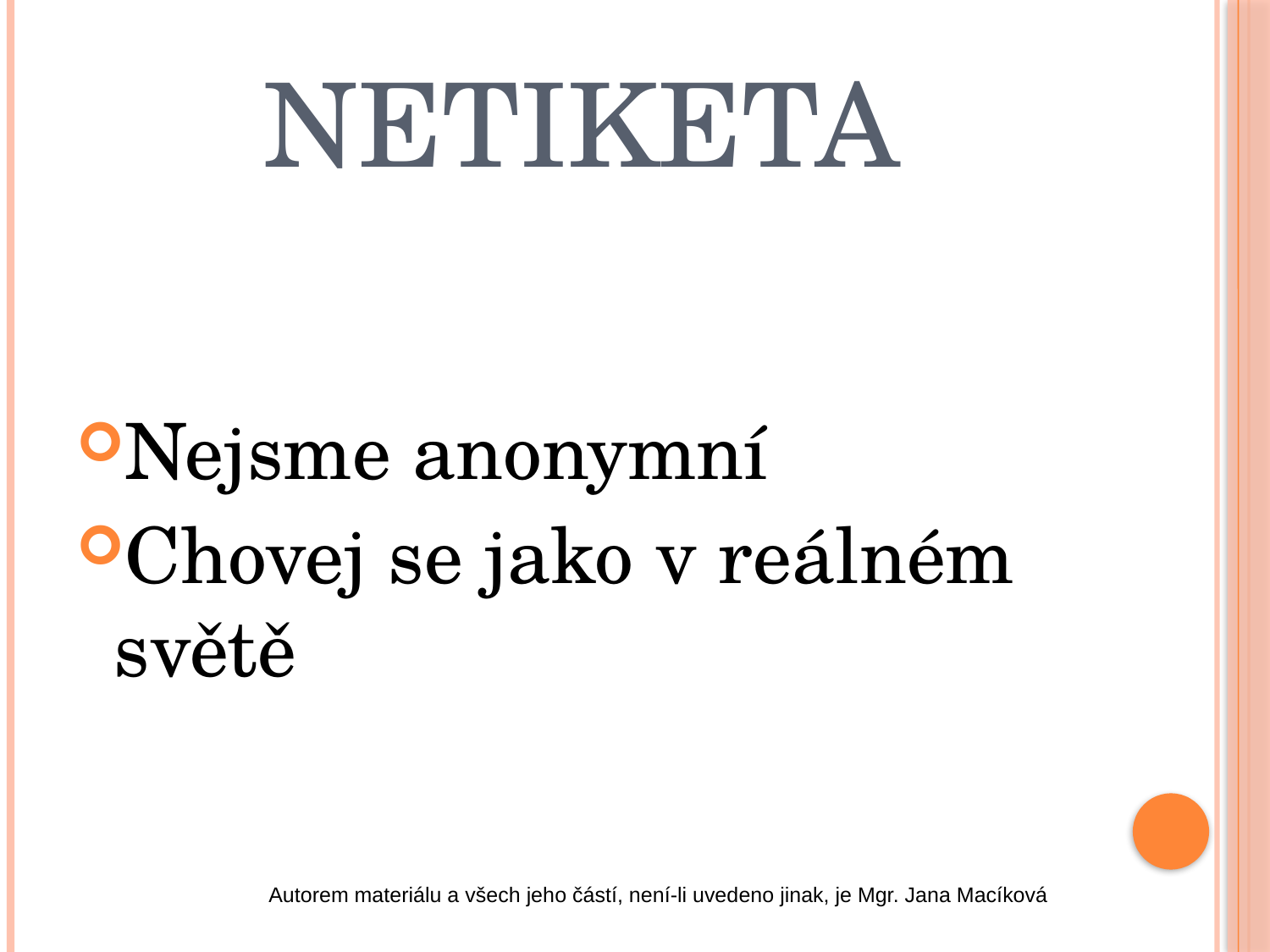

# netiketa

Nejsme anonymní
Chovej se jako v reálném světě

Autorem materiálu a všech jeho částí, není-li uvedeno jinak, je Mgr. Jana Macíková